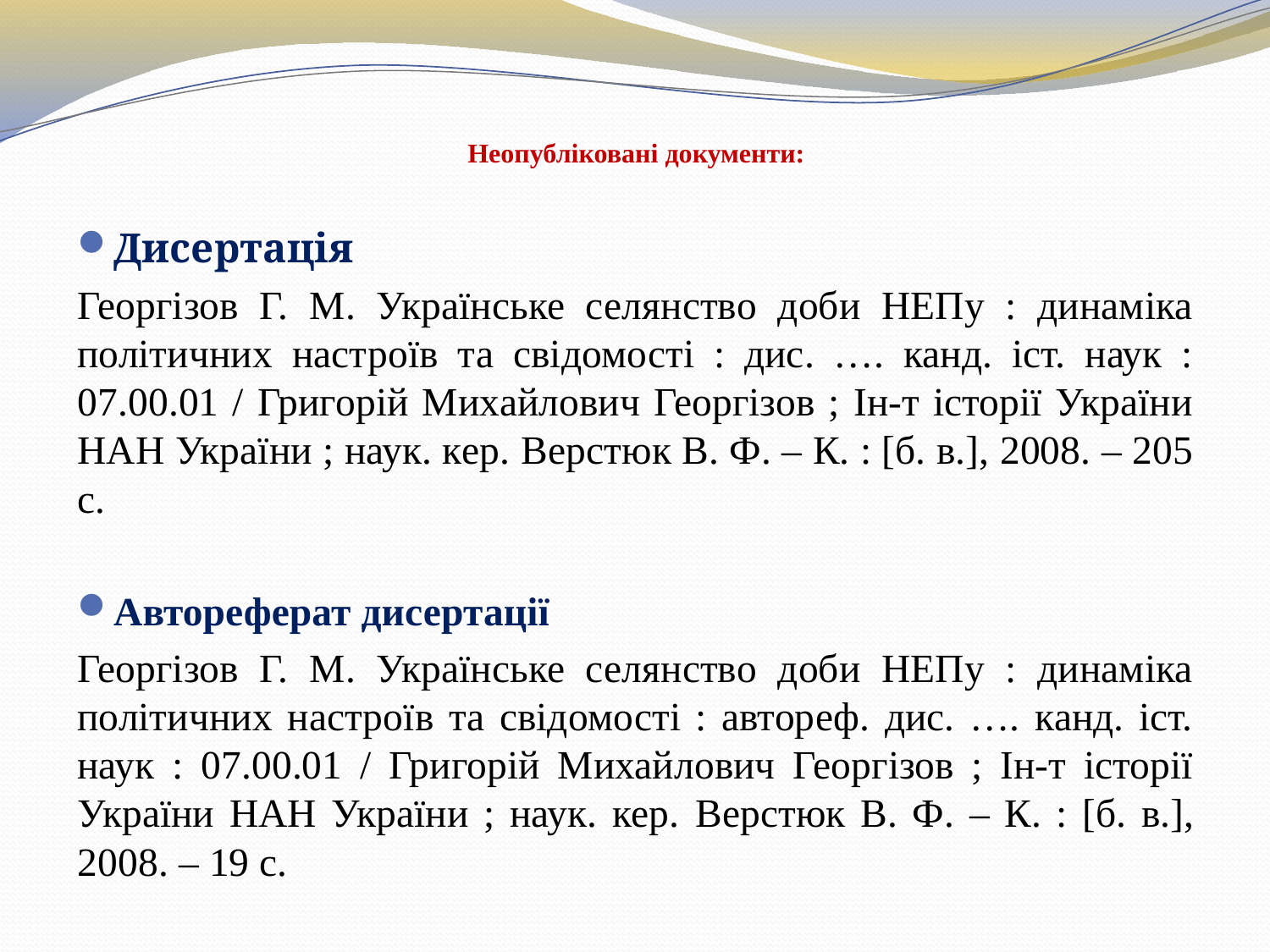

# Неопубліковані документи:
Дисертація
Георгізов Г. М. Українське селянство доби НЕПу : динаміка політичних настроїв та свідомості : дис. …. канд. іст. наук : 07.00.01 / Григорій Михайлович Георгізов ; Ін-т історії України НАН України ; наук. кер. Верстюк В. Ф. – К. : [б. в.], 2008. – 205 с.

Автореферат дисертації
Георгізов Г. М. Українське селянство доби НЕПу : динаміка політичних настроїв та свідомості : автореф. дис. …. канд. іст. наук : 07.00.01 / Григорій Михайлович Георгізов ; Ін-т історії України НАН України ; наук. кер. Верстюк В. Ф. – К. : [б. в.], 2008. – 19 с.